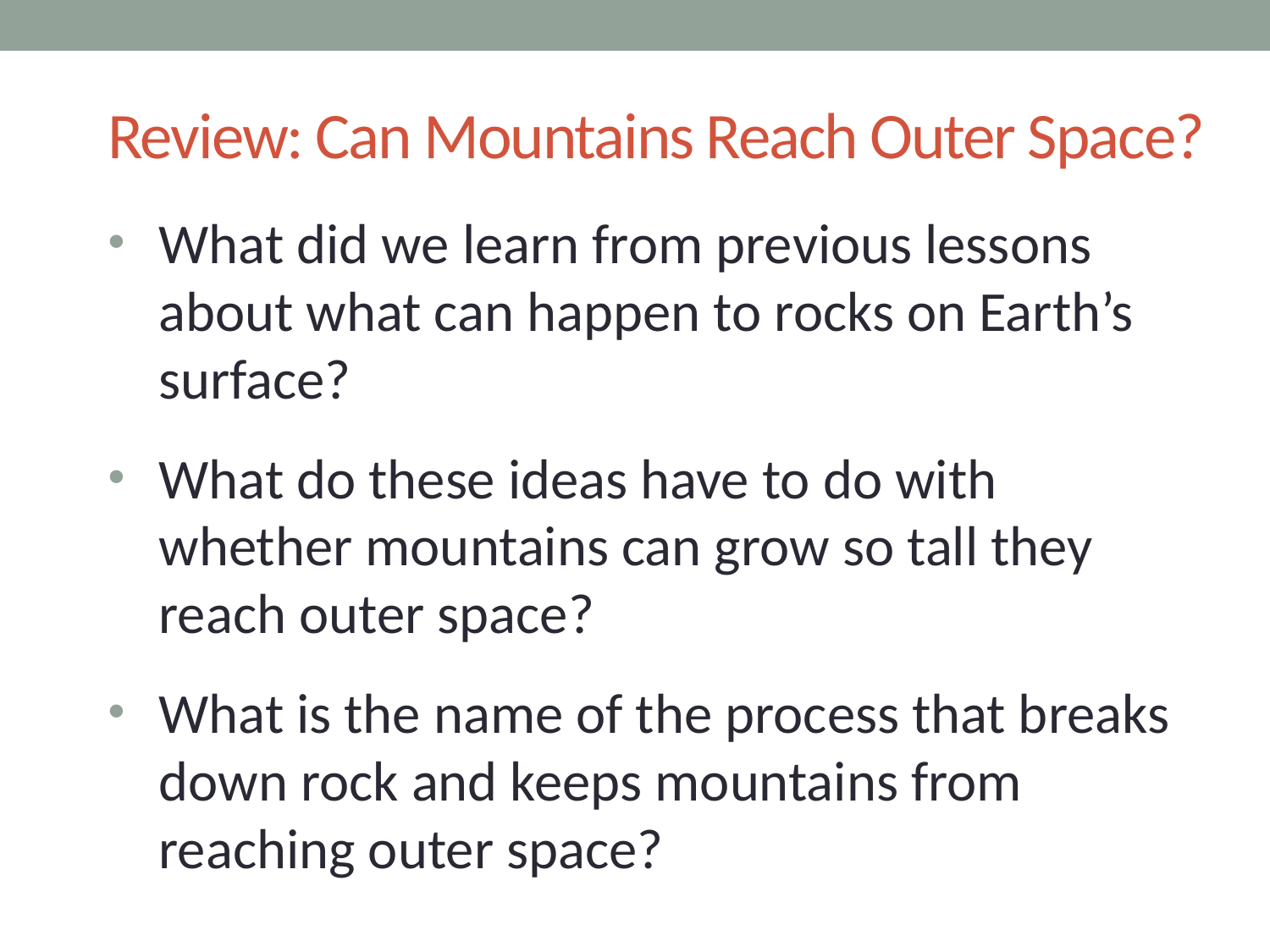

# Review: Can Mountains Reach Outer Space?
What did we learn from previous lessons about what can happen to rocks on Earth’s surface?
What do these ideas have to do with whether mountains can grow so tall they reach outer space?
What is the name of the process that breaks down rock and keeps mountains from reaching outer space?